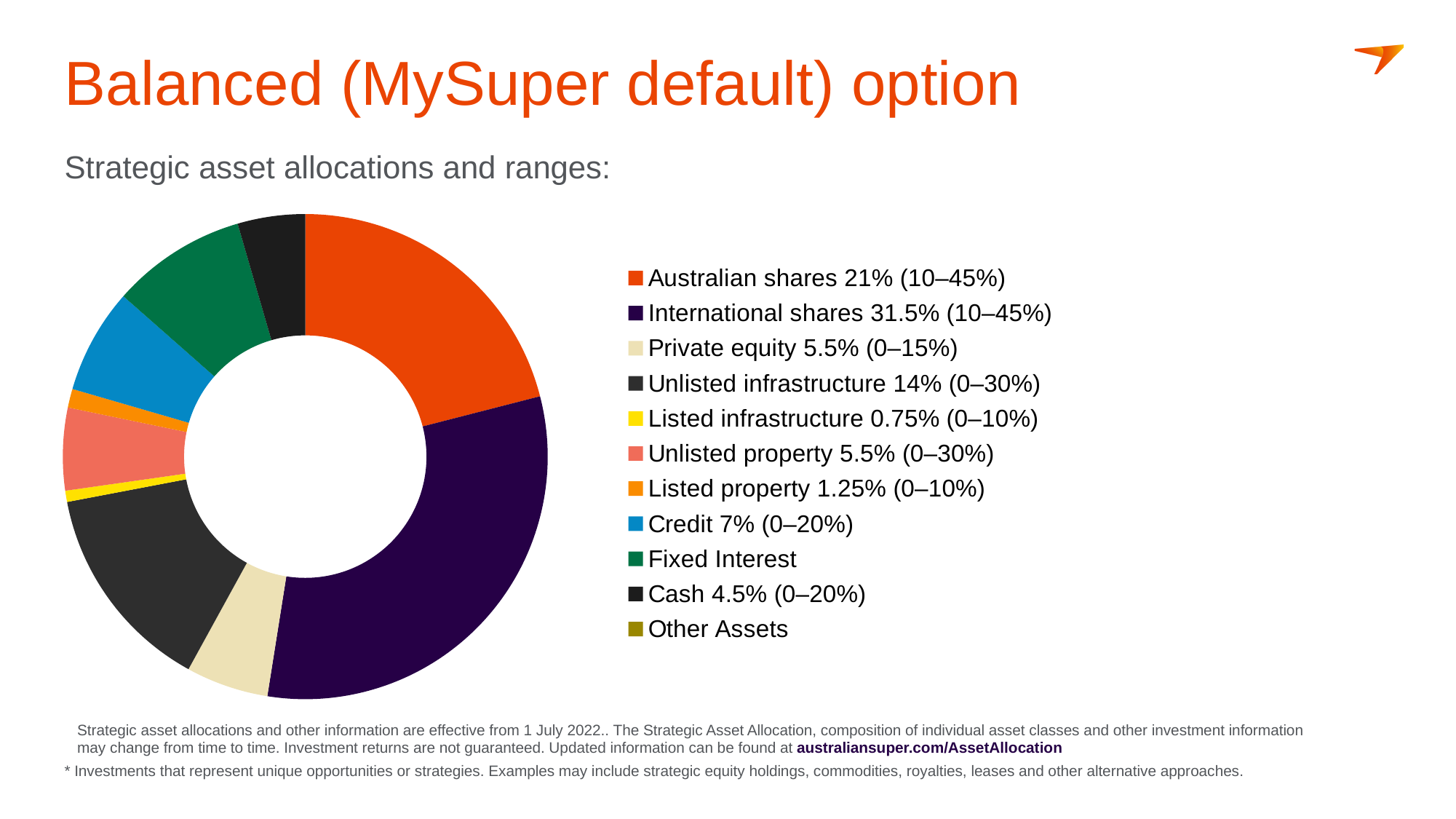

# Balanced (MySuper default) option
Strategic asset allocations and ranges:

### Chart

| Category | Series 1 |
|---|---|
| Australian shares 21% (10–45%)  | 21.0 |
| International shares 31.5% (10–45%)  | 31.5 |
| Private equity 5.5% (0–15%)  | 5.5 |
| Unlisted infrastructure 14% (0–30%) | 14.0 |
| Listed infrastructure 0.75% (0–10%) | 0.75 |
| Unlisted property 5.5% (0–30%) | 5.5 |
| Listed property 1.25% (0–10%)  | 1.25 |
| Credit 7% (0–20%)  | 7.0 |
| Fixed Interest | 9.0 |
| Cash 4.5% (0–20%)  | 4.5 |
| Other Assets | 0.0 |
	Strategic asset allocations and other information are effective from 1 July 2022.. The Strategic Asset Allocation, composition of individual asset classes and other investment information may change from time to time. Investment returns are not guaranteed. Updated information can be found at australiansuper.com/AssetAllocation
* Investments that represent unique opportunities or strategies. Examples may include strategic equity holdings, commodities, royalties, leases and other alternative approaches.